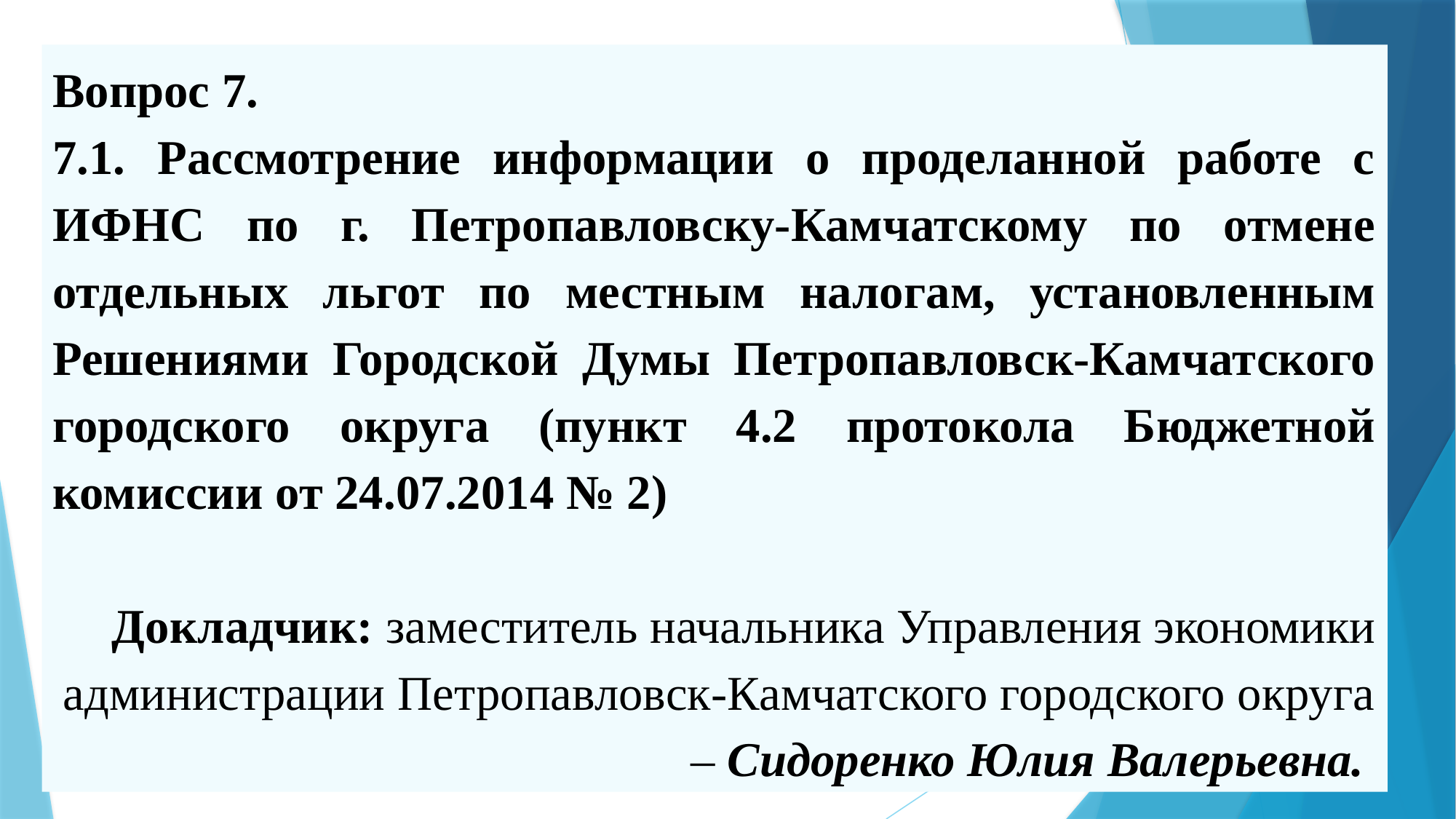

Вопрос 7.
7.1. Рассмотрение информации о проделанной работе с ИФНС по г. Петропавловску-Камчатскому по отмене отдельных льгот по местным налогам, установленным Решениями Городской Думы Петропавловск-Камчатского городского округа (пункт 4.2 протокола Бюджетной комиссии от 24.07.2014 № 2)

Докладчик: заместитель начальника Управления экономики администрации Петропавловск-Камчатского городского округа – Сидоренко Юлия Валерьевна.
40